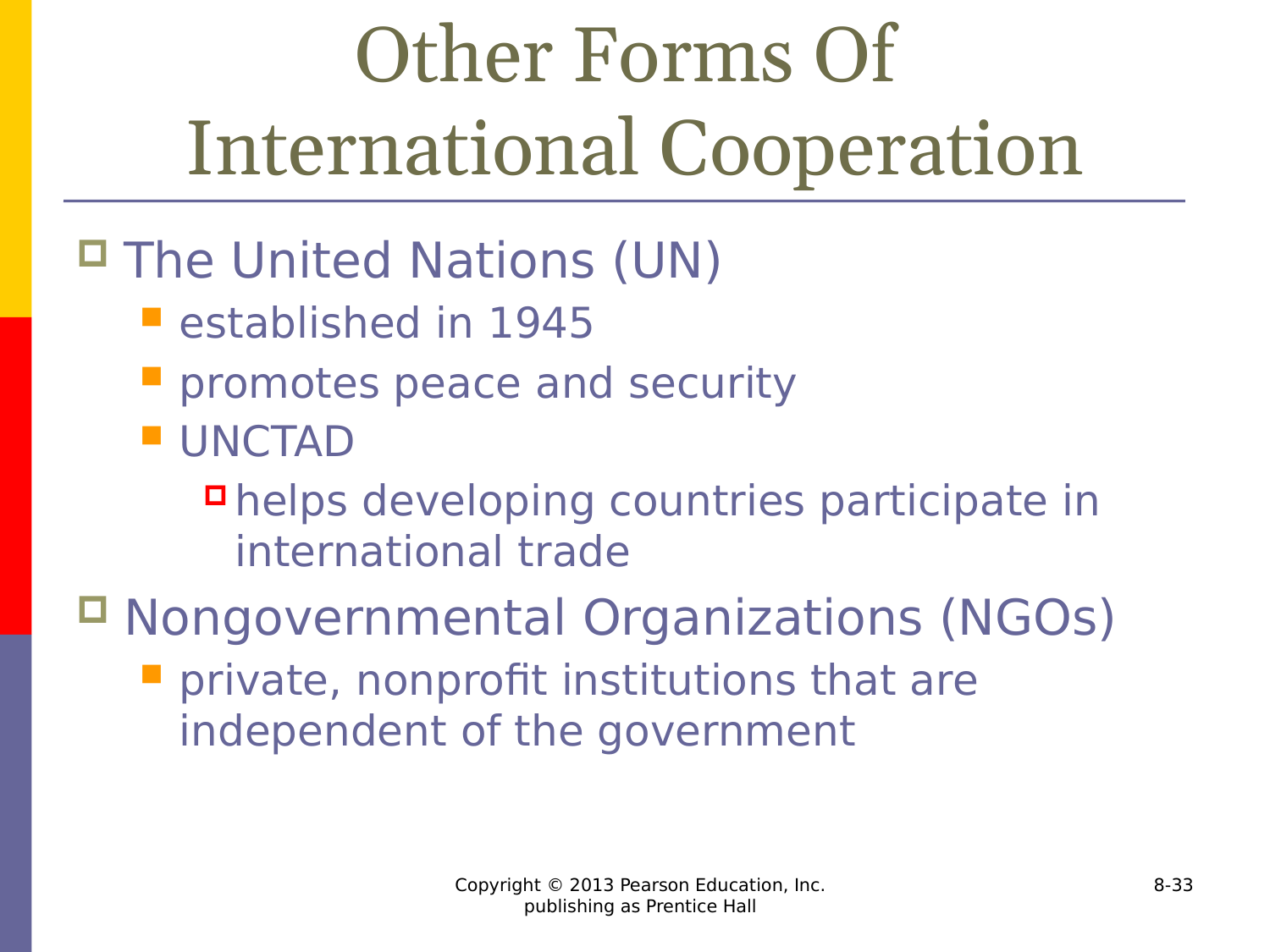

# Other Forms Of International Cooperation
The United Nations (UN)
established in 1945
promotes peace and security
UNCTAD
helps developing countries participate in international trade
Nongovernmental Organizations (NGOs)
private, nonprofit institutions that are independent of the government

Copyright © 2013 Pearson Education, Inc. publishing as Prentice Hall
8-33